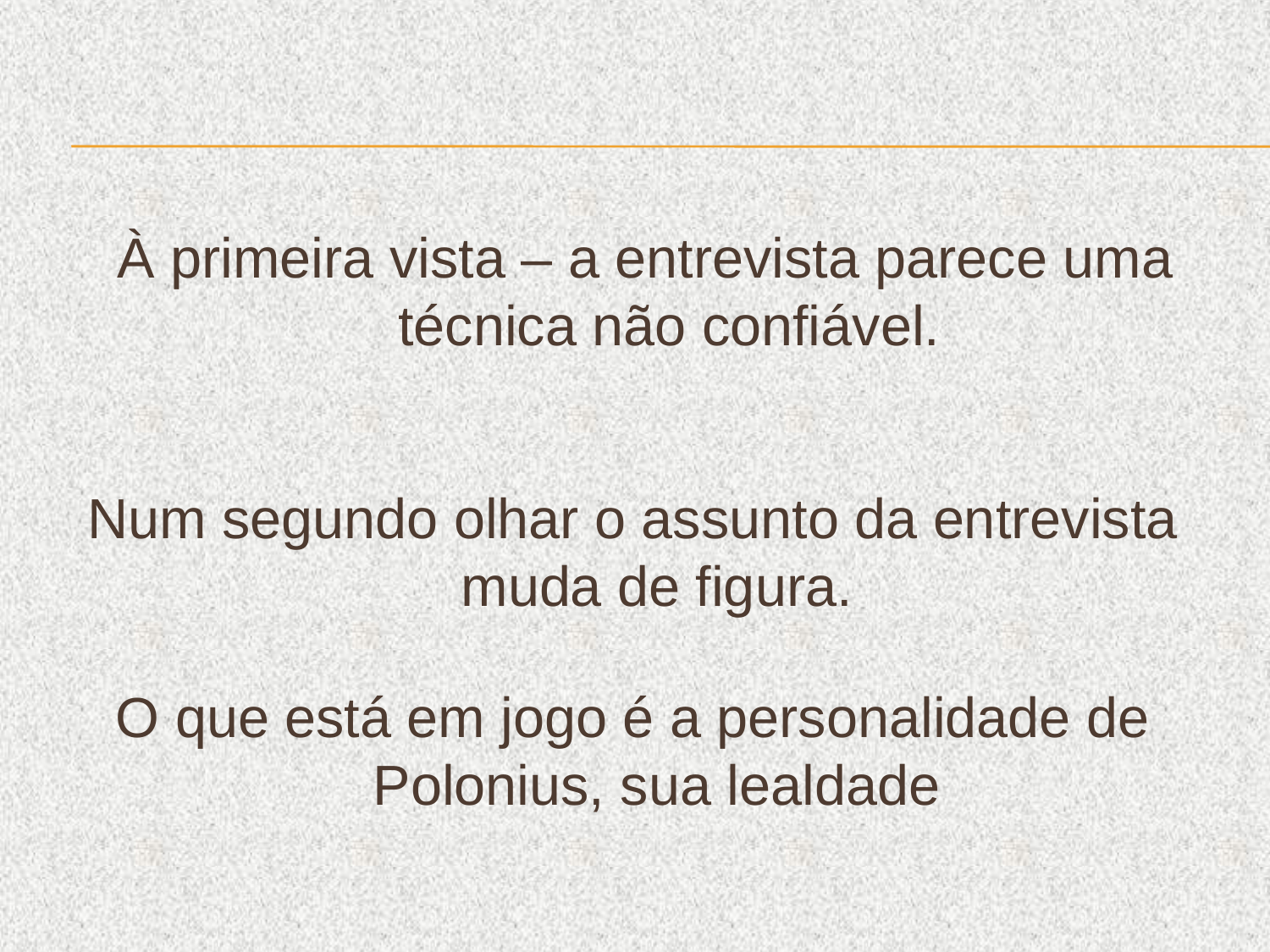

À primeira vista – a entrevista parece uma técnica não confiável.

Num segundo olhar o assunto da entrevista muda de figura.

O que está em jogo é a personalidade de Polonius, sua lealdade